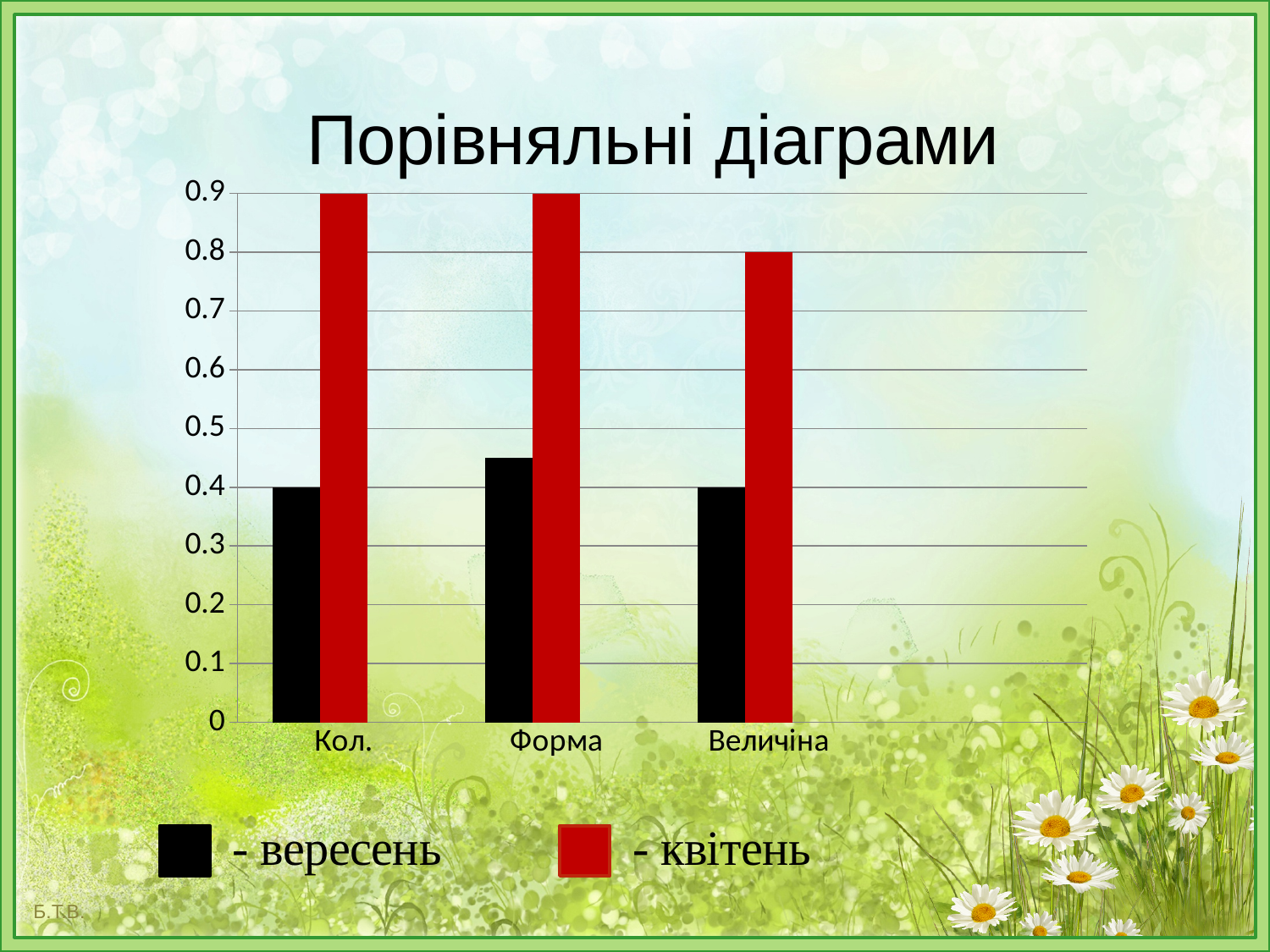

### Chart: Порівняльні діаграми

| Category | Ряд 1 | Ряд 2 | Ряд 3 |
|---|---|---|---|
| Кол. | 0.4 | 0.9 | None |
| Форма | 0.45 | 0.9 | None |
| Величіна | 0.4 | 0.8 | None |